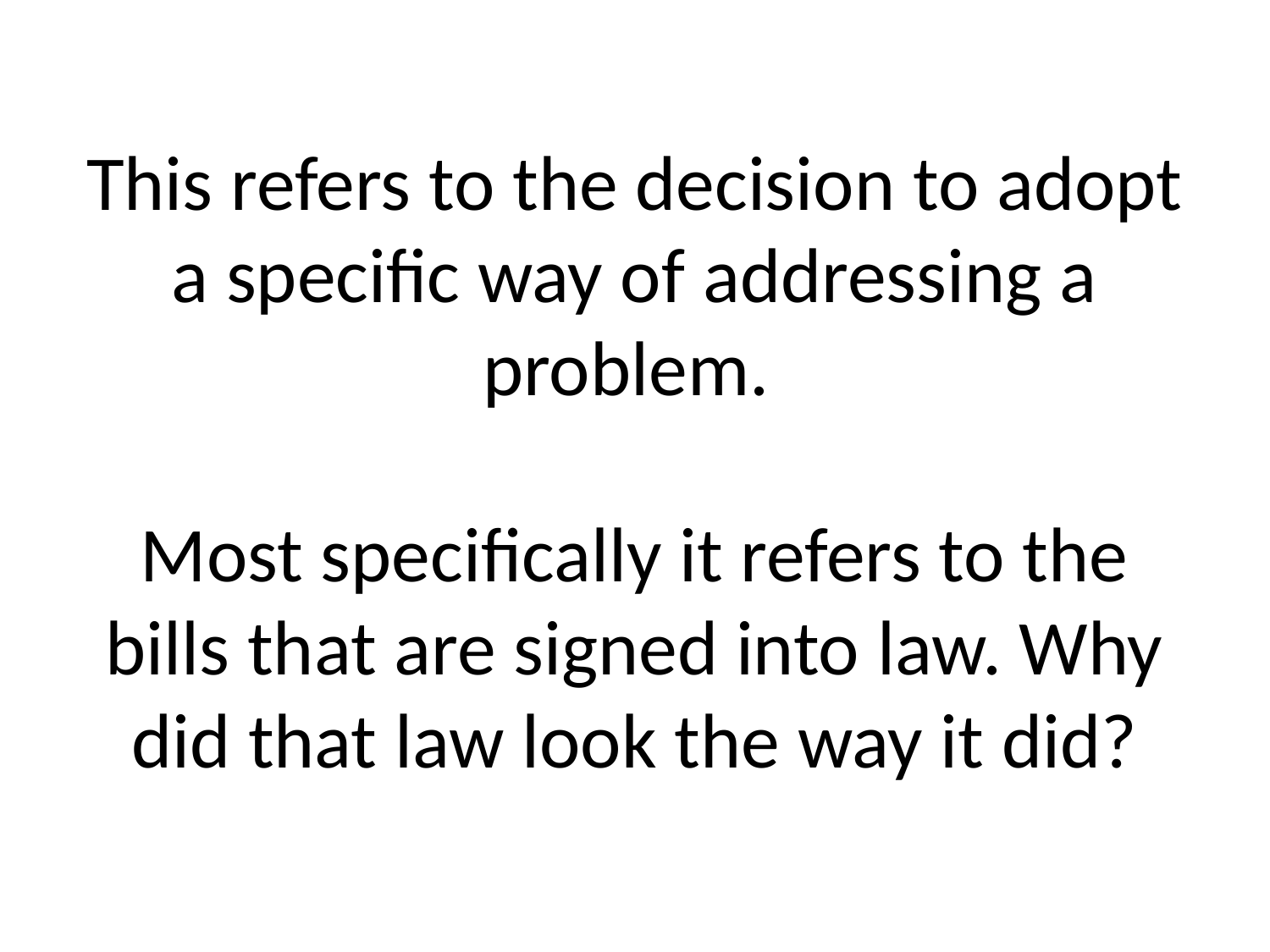

# This refers to the decision to adopt a specific way of addressing a problem. Most specifically it refers to the bills that are signed into law. Why did that law look the way it did?